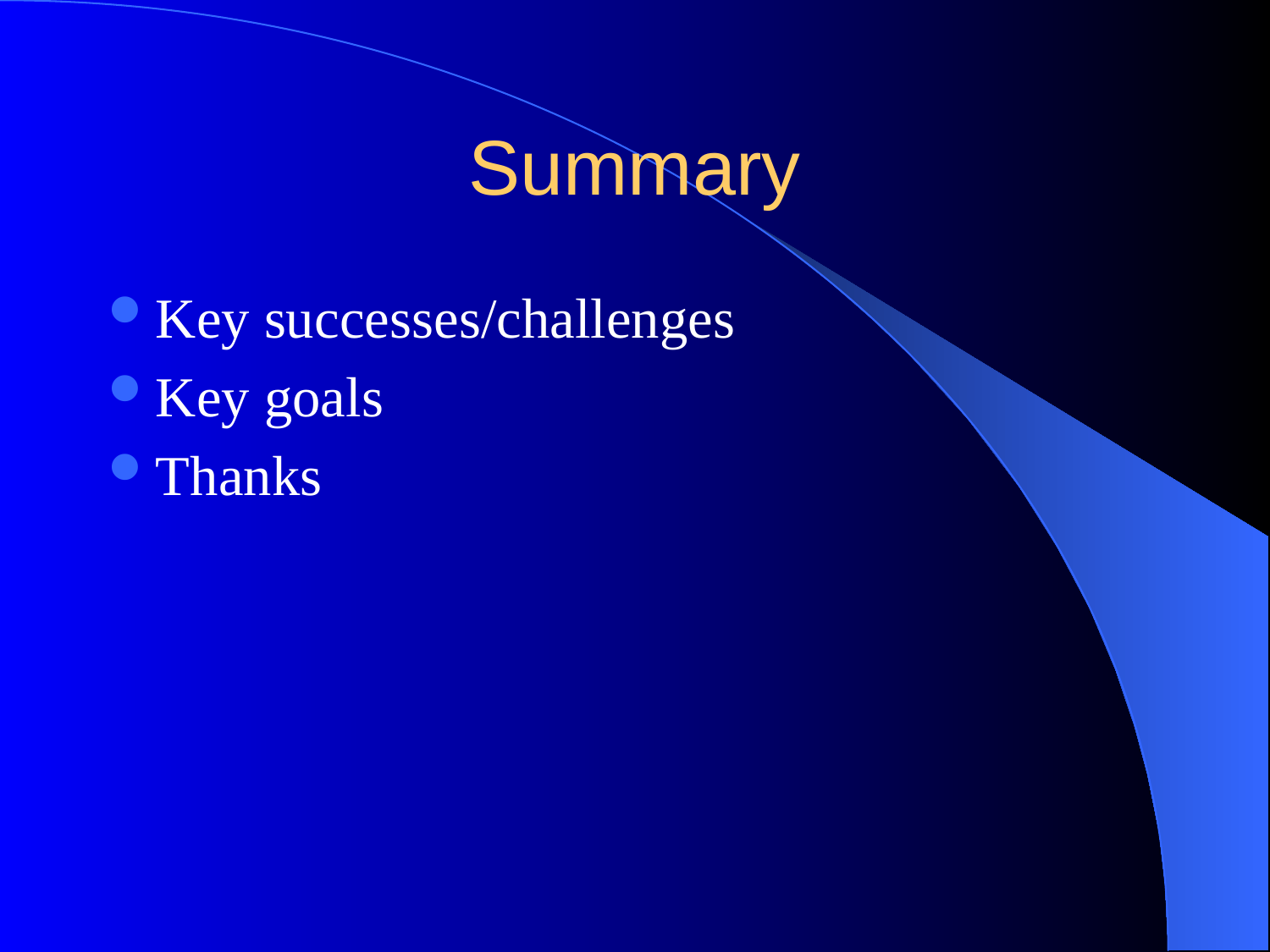

# Summary
Key successes/challenges
Key goals
Thanks